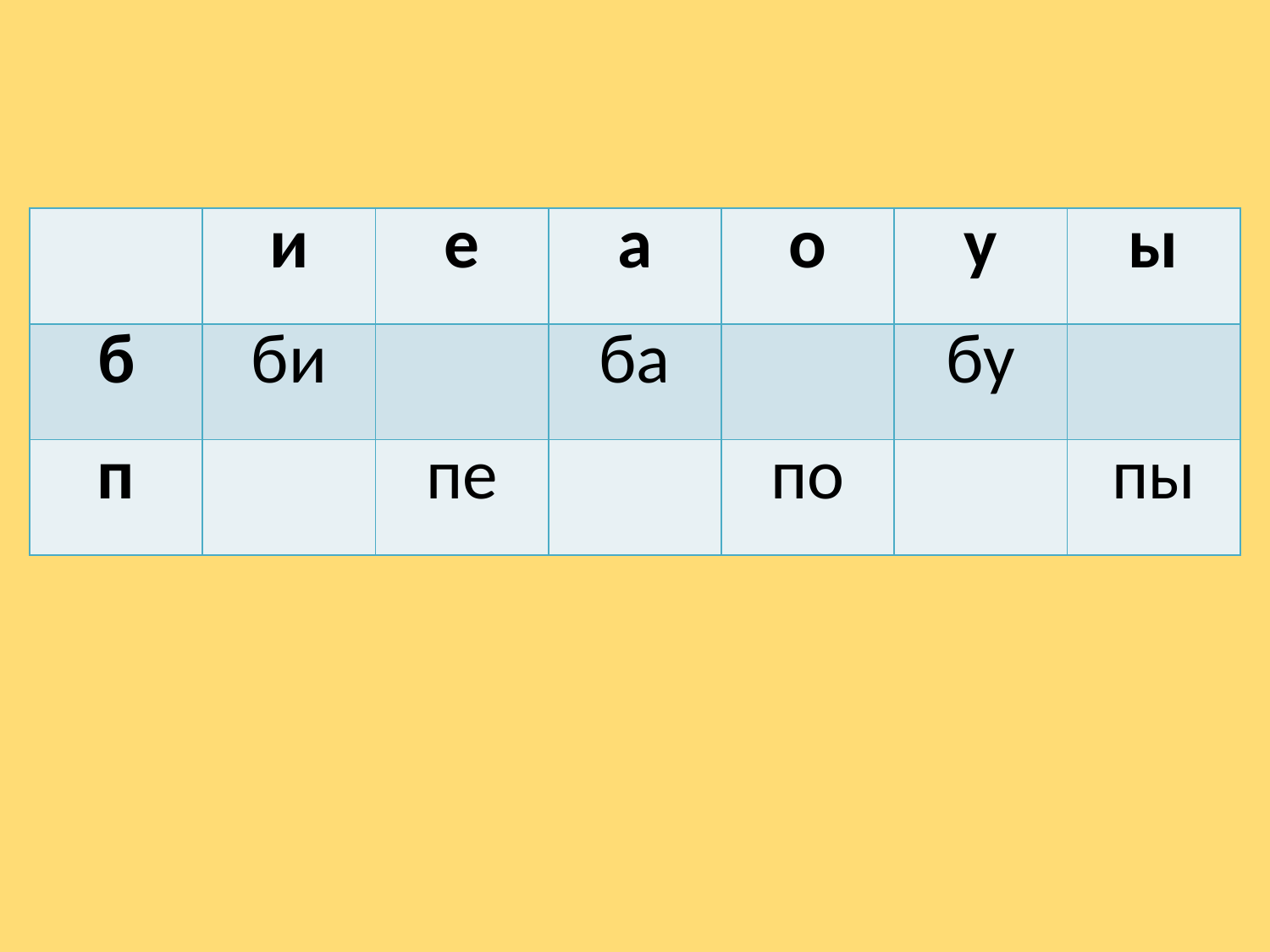

|  | и | е | а | о | у | ы |
| --- | --- | --- | --- | --- | --- | --- |
| б | би |  | ба |  | бу |  |
| п |  | пе |  | по |  | пы |